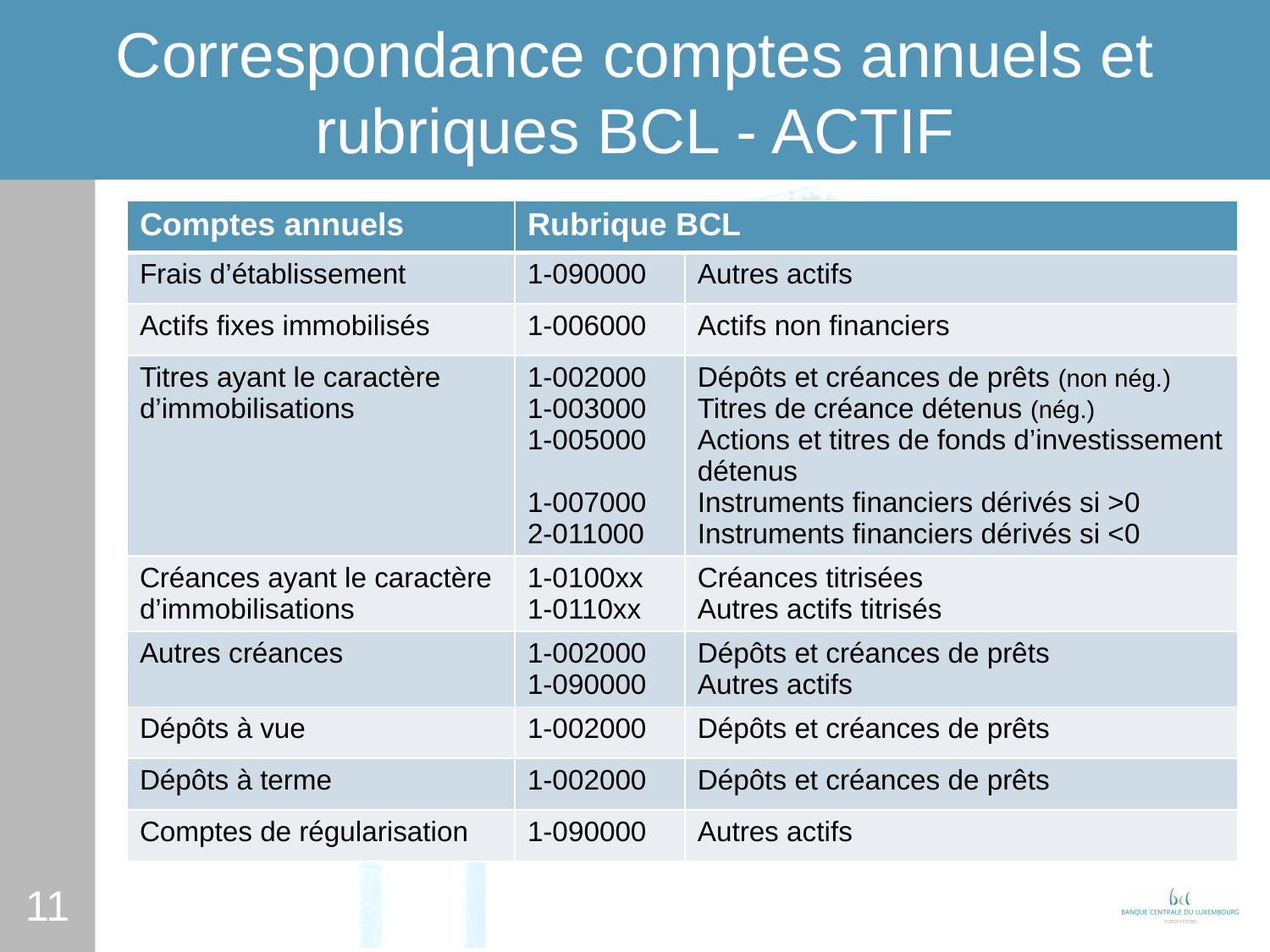

# Correspondance comptes annuels et rubriques BCL - ACTIF

| Comptes annuels | Rubrique BCL |  |
| --- | --- | --- |
| Frais d’établissement | 1-090000 | Autres actifs |
| Actifs fixes immobilisés | 1-006000 | Actifs non financiers |
| Titres ayant le caractère d’immobilisations | 1-002000 1-003000 1-005000 1-007000 2-011000 | Dépôts et créances de prêts (non nég.) Titres de créance détenus (nég.) Actions et titres de fonds d’investissement détenus Instruments financiers dérivés si >0 Instruments financiers dérivés si <0 |
| Créances ayant le caractère d’immobilisations | 1-0100xx 1-0110xx | Créances titrisées Autres actifs titrisés |
| Autres créances | 1-002000 1-090000 | Dépôts et créances de prêts Autres actifs |
| Dépôts à vue | 1-002000 | Dépôts et créances de prêts |
| Dépôts à terme | 1-002000 | Dépôts et créances de prêts |
| Comptes de régularisation | 1-090000 | Autres actifs |
11